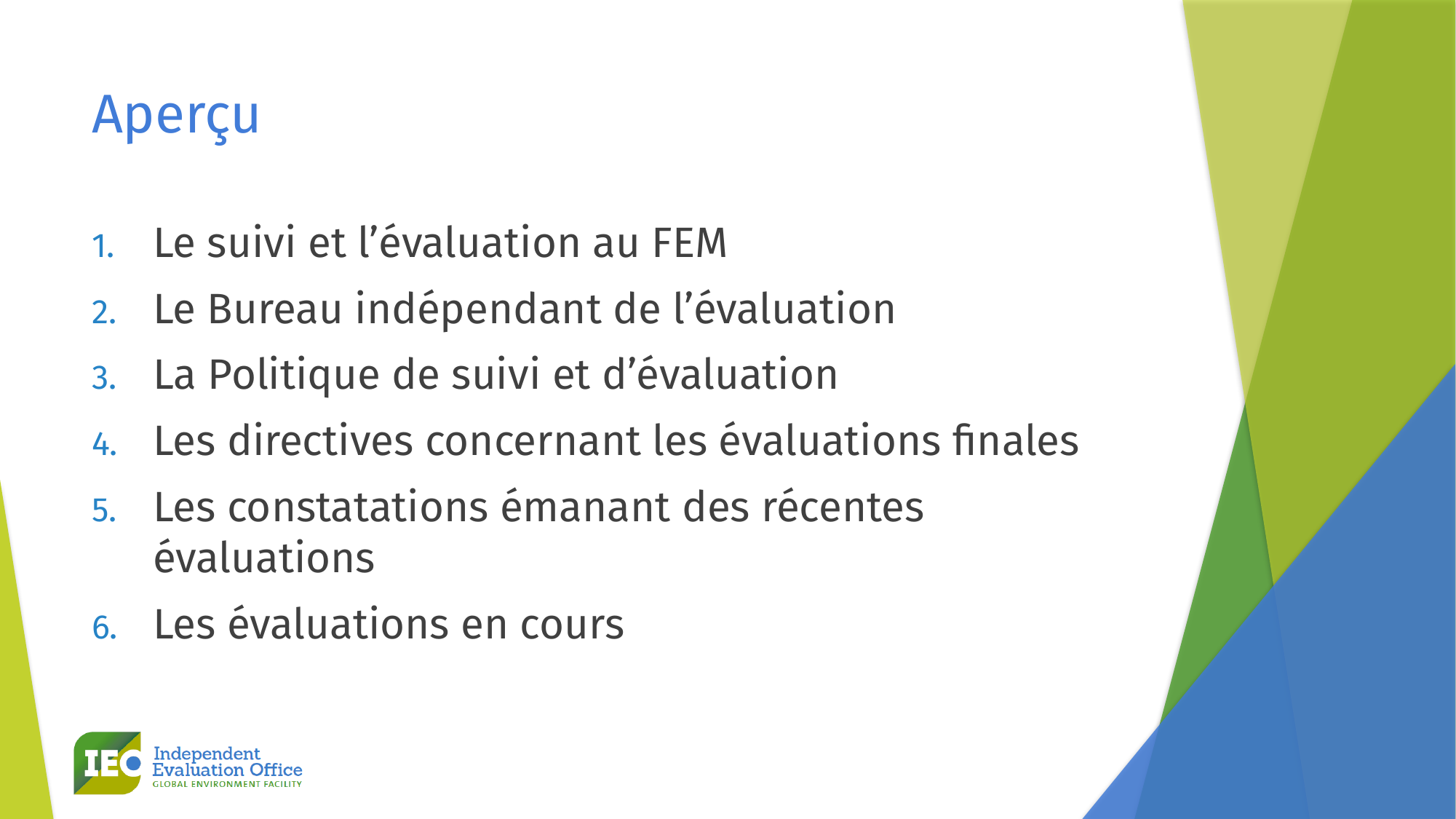

# Aperçu
Le suivi et l’évaluation au FEM
Le Bureau indépendant de l’évaluation
La Politique de suivi et d’évaluation
Les directives concernant les évaluations finales
Les constatations émanant des récentes évaluations
Les évaluations en cours